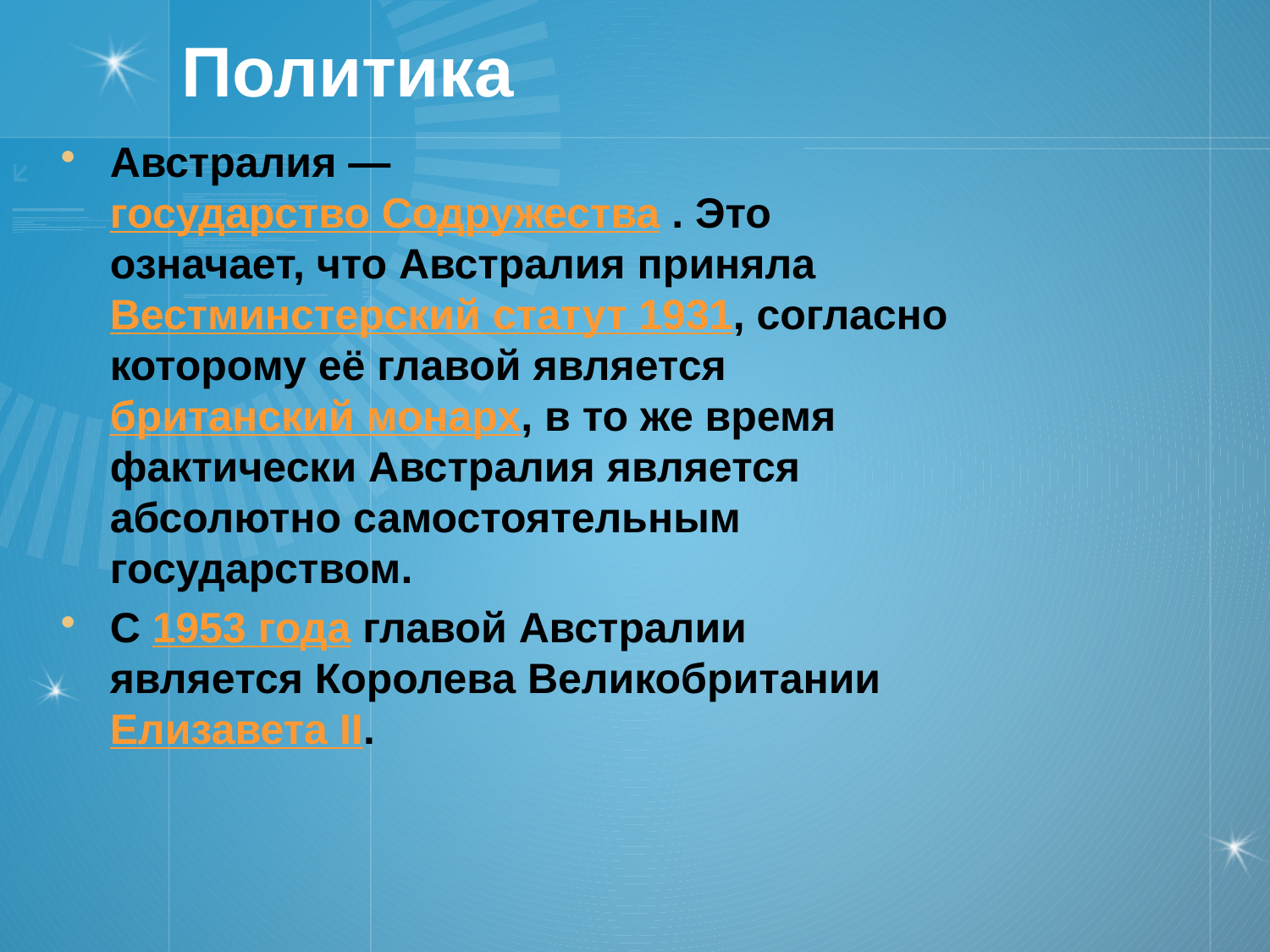

# Политика
Австралия — государство Содружества . Это означает, что Австралия приняла Вестминстерский статут 1931, согласно которому её главой является британский монарх, в то же время фактически Австралия является абсолютно самостоятельным государством.
С 1953 года главой Австралии является Королева Великобритании Елизавета II.